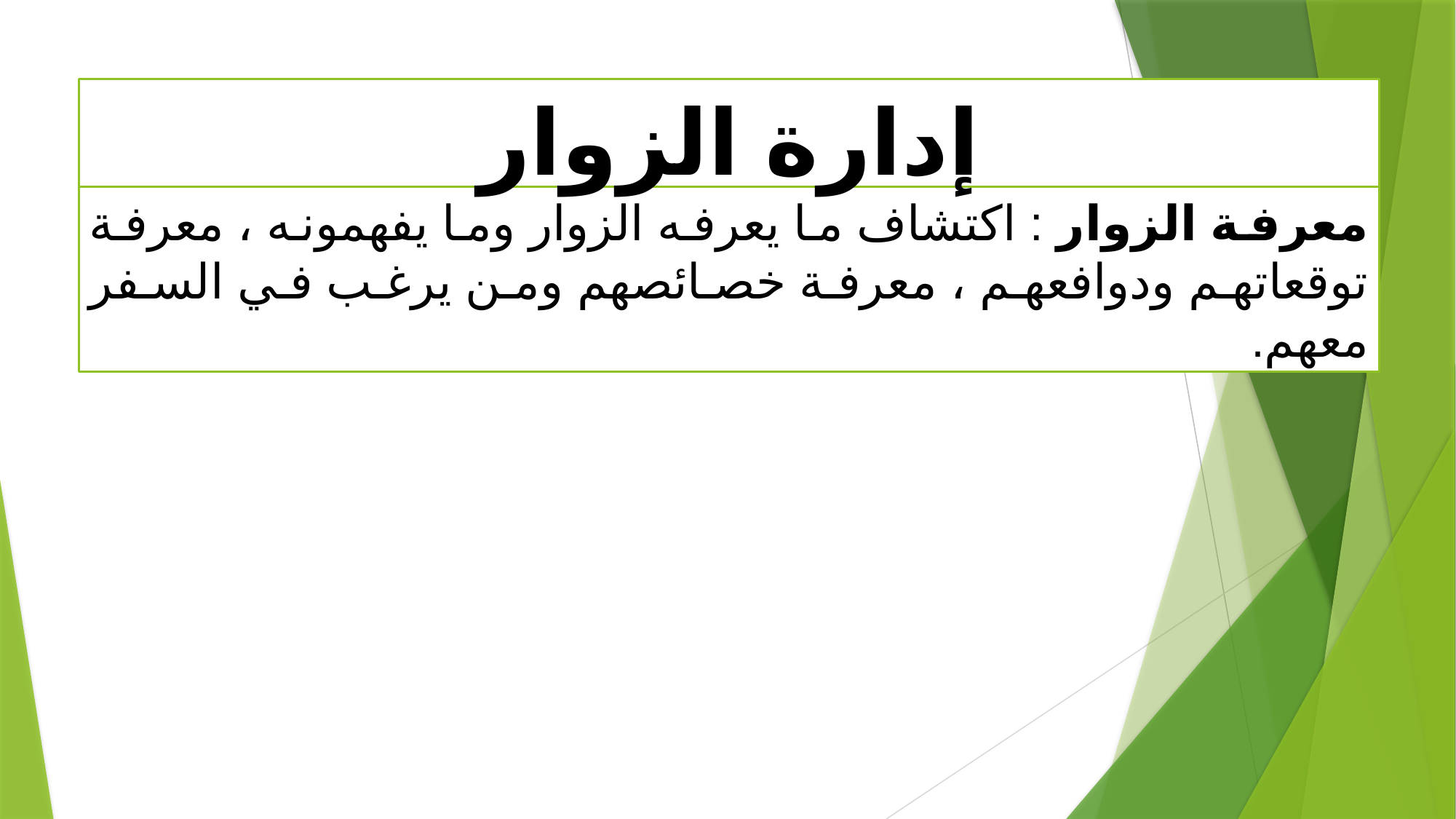

# إدارة الزوار
معرفة الزوار : اكتشاف ما يعرفه الزوار وما يفهمونه ، معرفة توقعاتهم ودوافعهم ، معرفة خصائصهم ومن يرغب في السفر معهم.